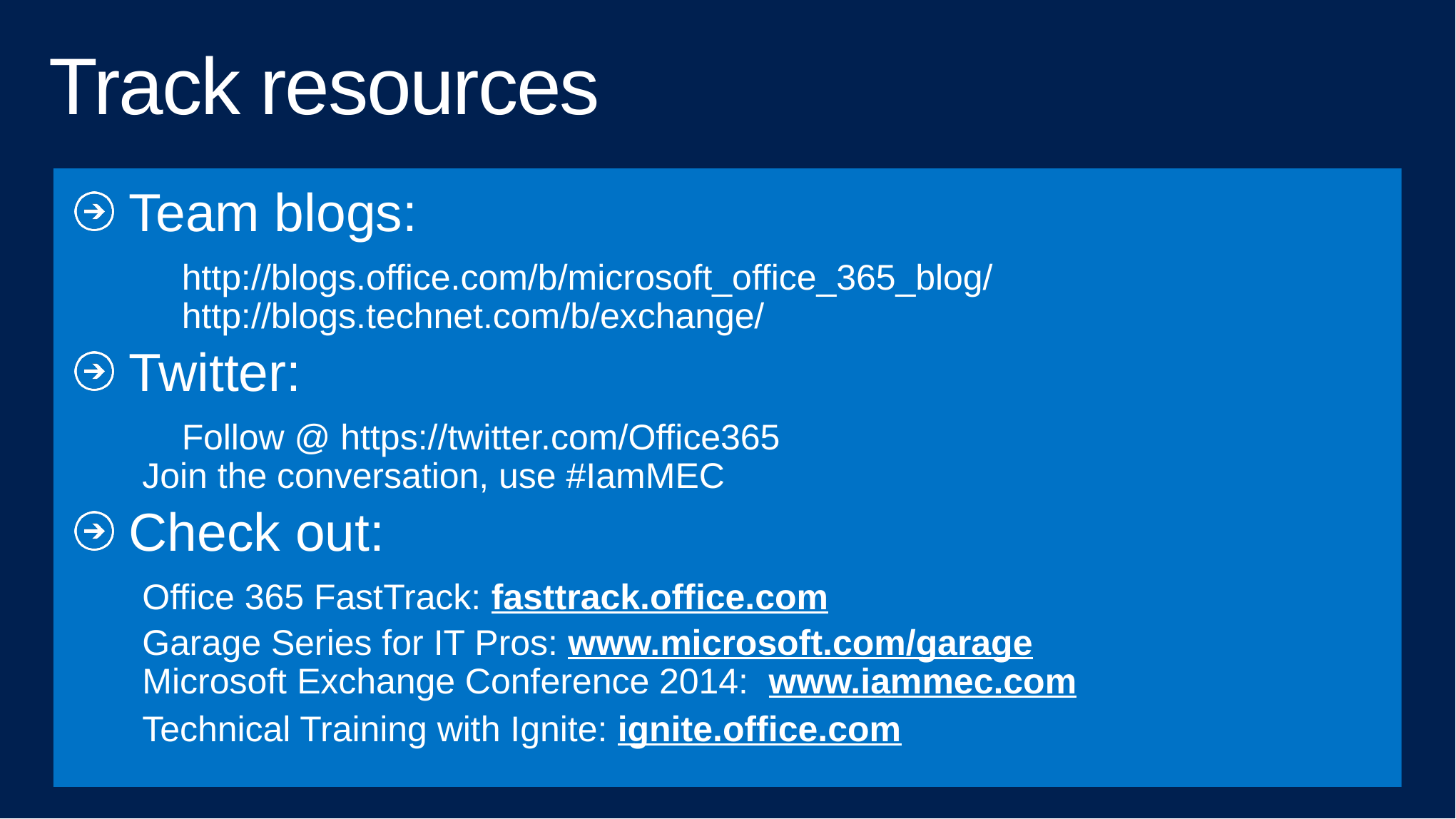

# Track resources
Team blogs:
	http://blogs.office.com/b/microsoft_office_365_blog/
	http://blogs.technet.com/b/exchange/
Twitter:
		Follow @ https://twitter.com/Office365
	Join the conversation, use #IamMEC
Check out:
	Office 365 FastTrack: fasttrack.office.com/
	Garage Series for IT Pros: www.microsoft.com/garage
	Microsoft Exchange Conference 2014:  www.iammec.com
	Technical Training with Ignite: ignite.office.com